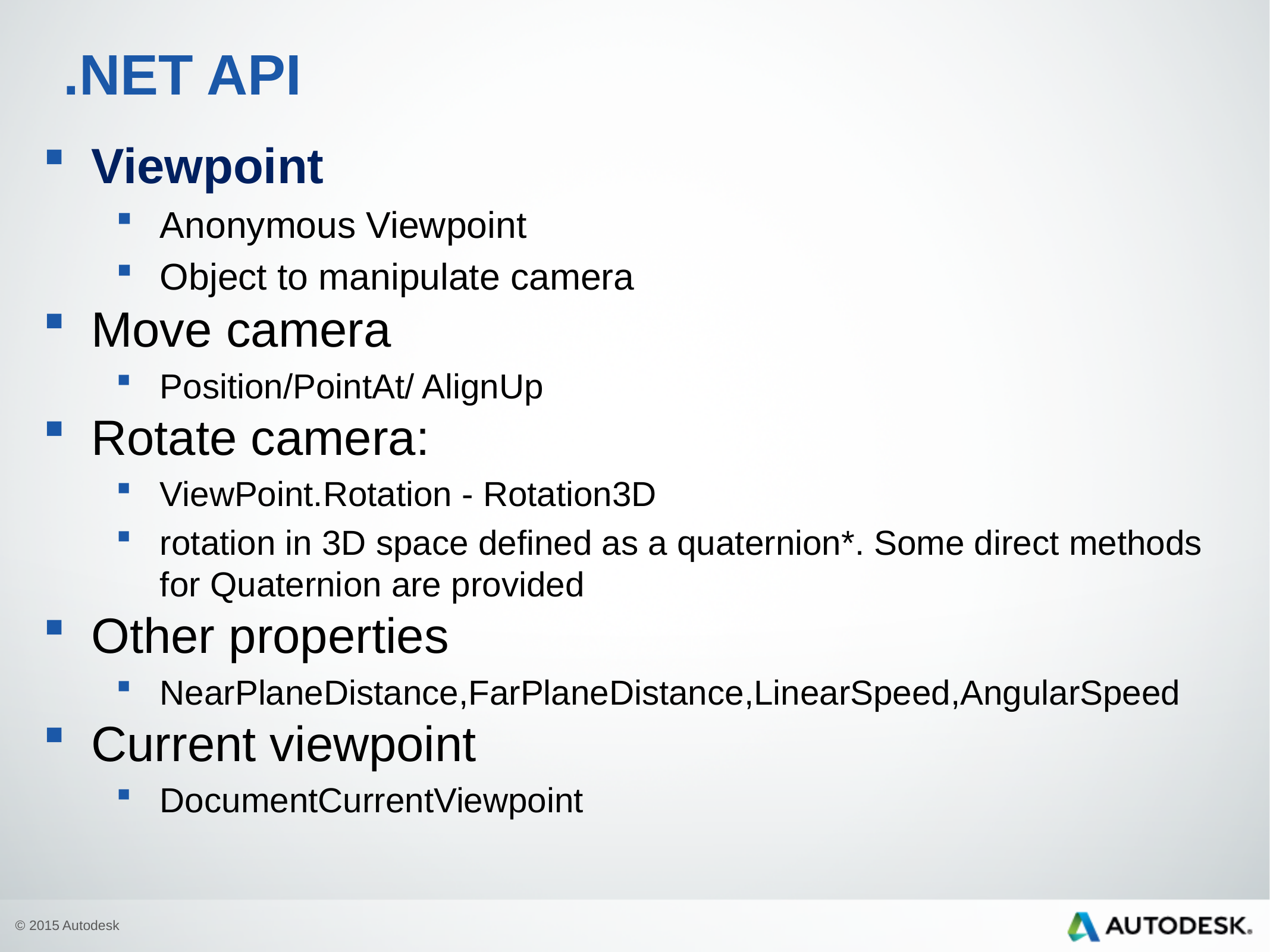

# .NET API
Viewpoint
Anonymous Viewpoint
Object to manipulate camera
Move camera
Position/PointAt/ AlignUp
Rotate camera:
ViewPoint.Rotation - Rotation3D
rotation in 3D space defined as a quaternion*. Some direct methods for Quaternion are provided
Other properties
NearPlaneDistance,FarPlaneDistance,LinearSpeed,AngularSpeed
Current viewpoint
DocumentCurrentViewpoint